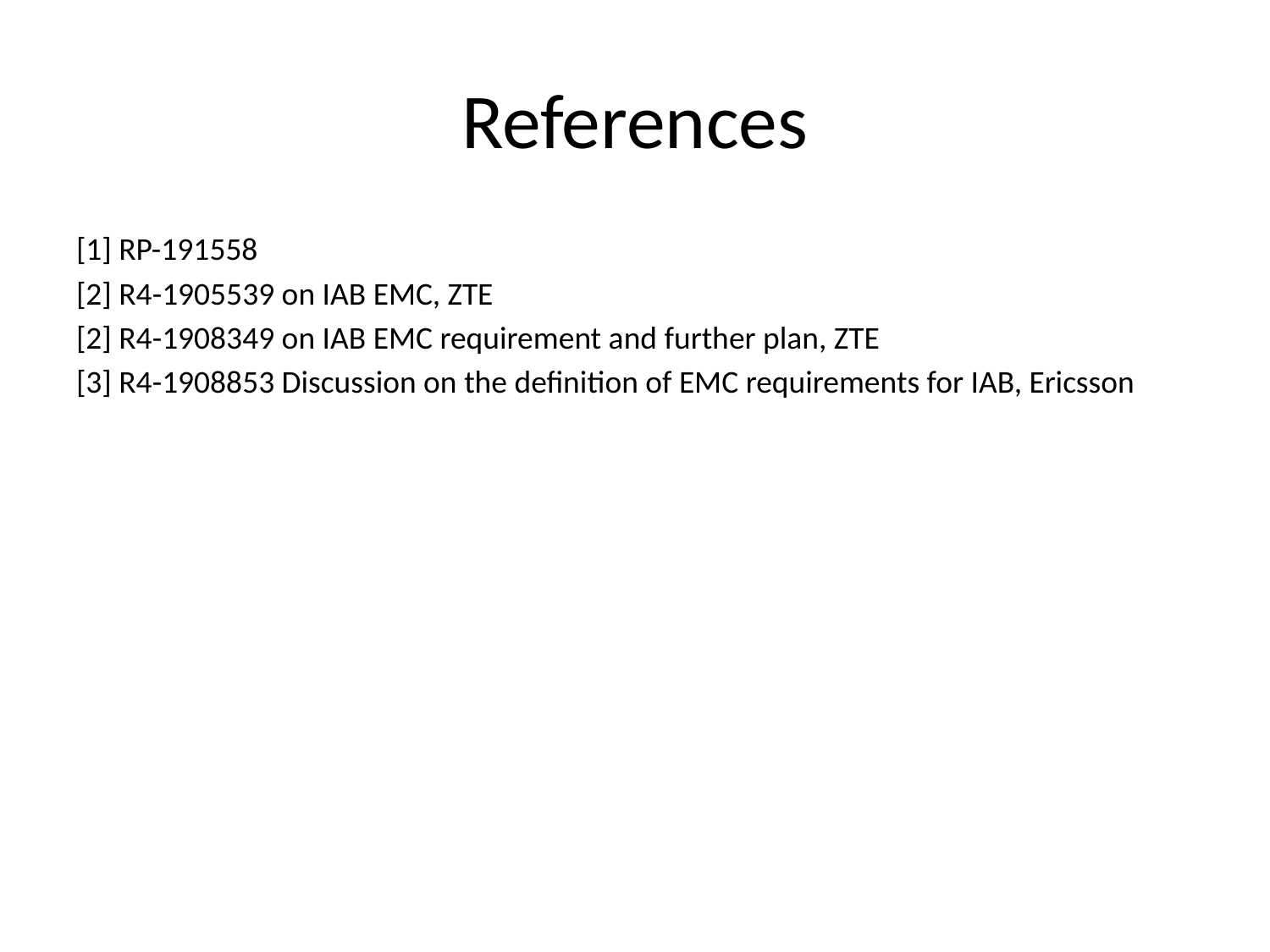

# References
[1] RP-191558
[2] R4-1905539 on IAB EMC, ZTE
[2] R4-1908349 on IAB EMC requirement and further plan, ZTE
[3] R4-1908853 Discussion on the definition of EMC requirements for IAB, Ericsson